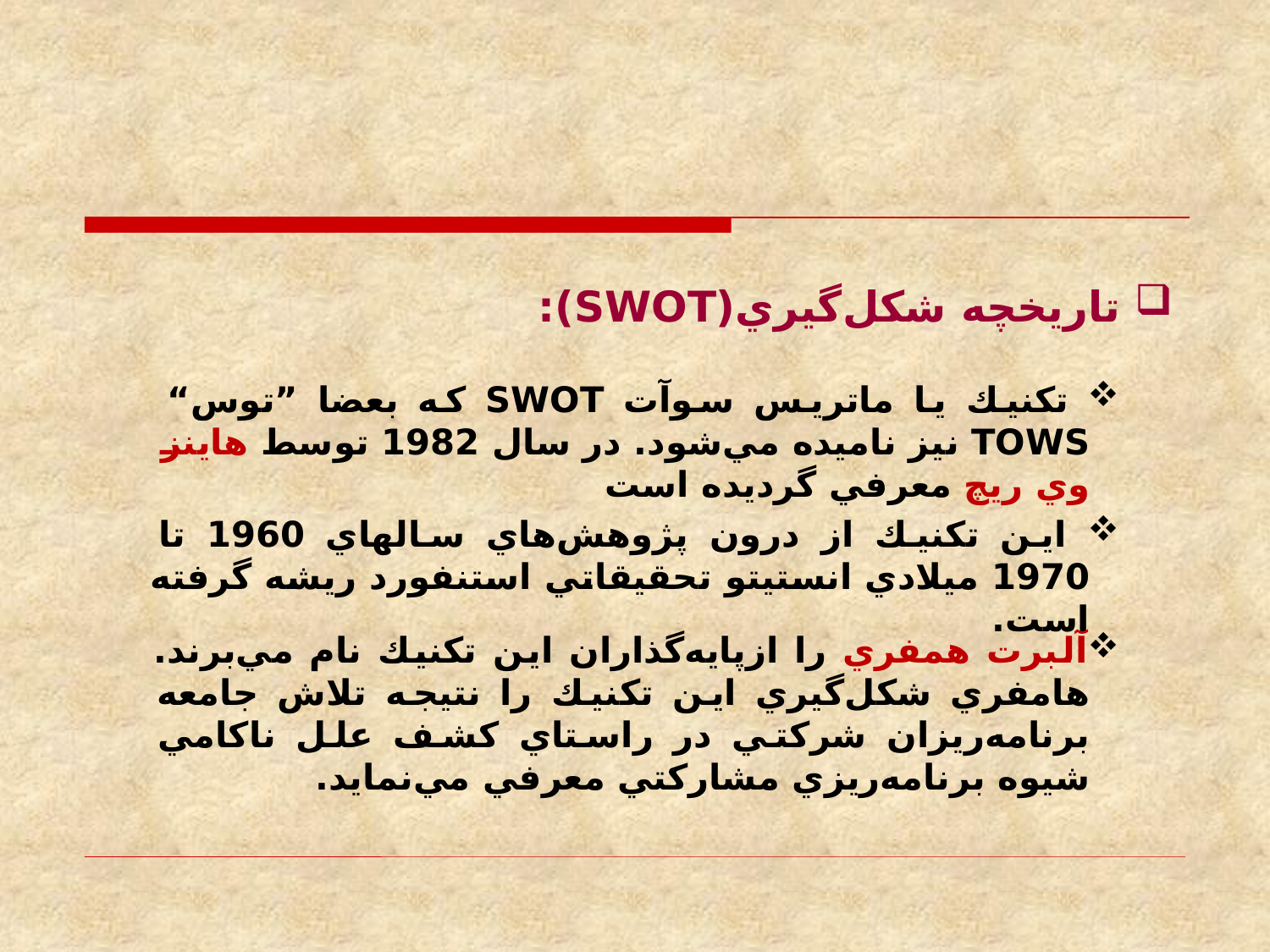

تاريخچه شكل‌گيري(SWOT):
 تكنيك يا ماتريس سوآت SWOT كه بعضا ”توس“ TOWS نيز ناميده مي‌شود. در سال 1982 توسط هاينز وي ريچ معرفي گرديده است
 اين تكنيك از درون پژوهش‌هاي سالهاي 1960 تا 1970 ميلادي انستيتو تحقيقاتي استنفورد ريشه گرفته است.
آلبرت همفري را ازپايه‌گذاران اين تكنيك نام مي‌برند. هامفري شكل‌گيري اين تكنيك را نتيجه تلاش جامعه برنامه‌ريزان شركتي در راستاي كشف علل ناكامي شيوه برنامه‌ريزي مشاركتي معرفي مي‌نمايد.